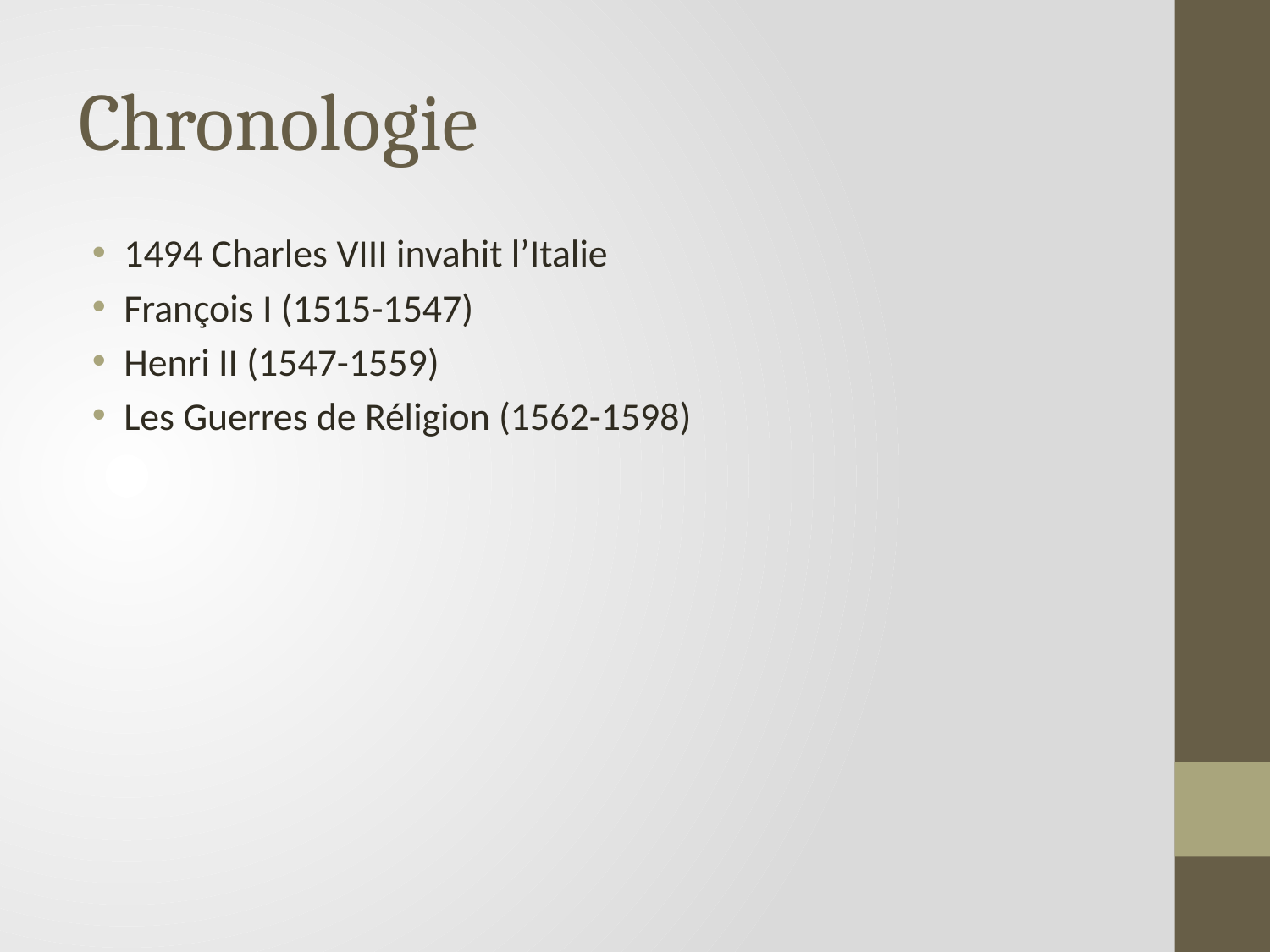

# Chronologie
1494 Charles VIII invahit l’Italie
François I (1515-1547)
Henri II (1547-1559)
Les Guerres de Réligion (1562-1598)